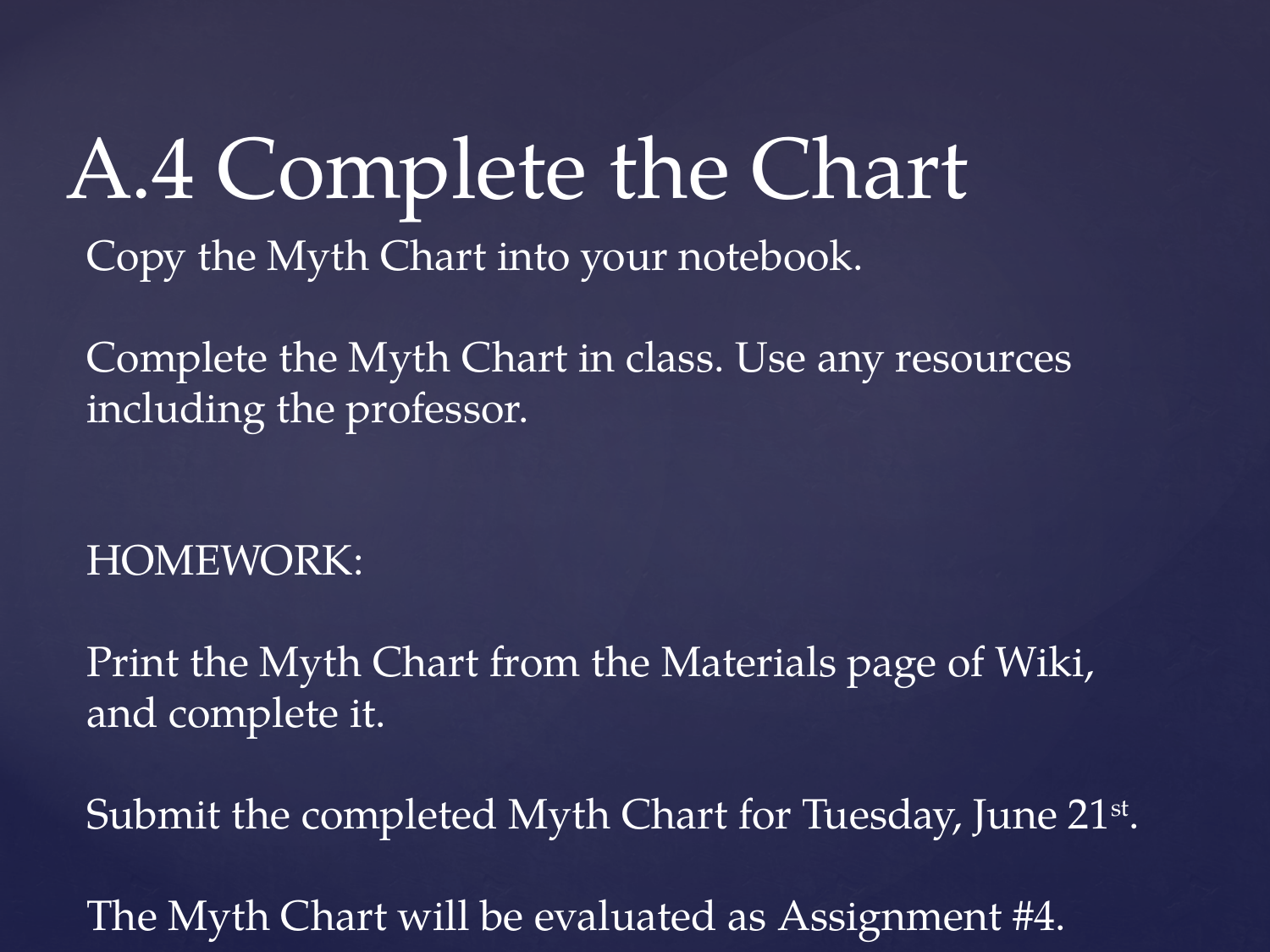

# A.4 Complete the Chart
Copy the Myth Chart into your notebook.

Complete the Myth Chart in class. Use any resources including the professor.

HOMEWORK:

Print the Myth Chart from the Materials page of Wiki, and complete it.

Submit the completed Myth Chart for Tuesday, June 21st.

The Myth Chart will be evaluated as Assignment #4.